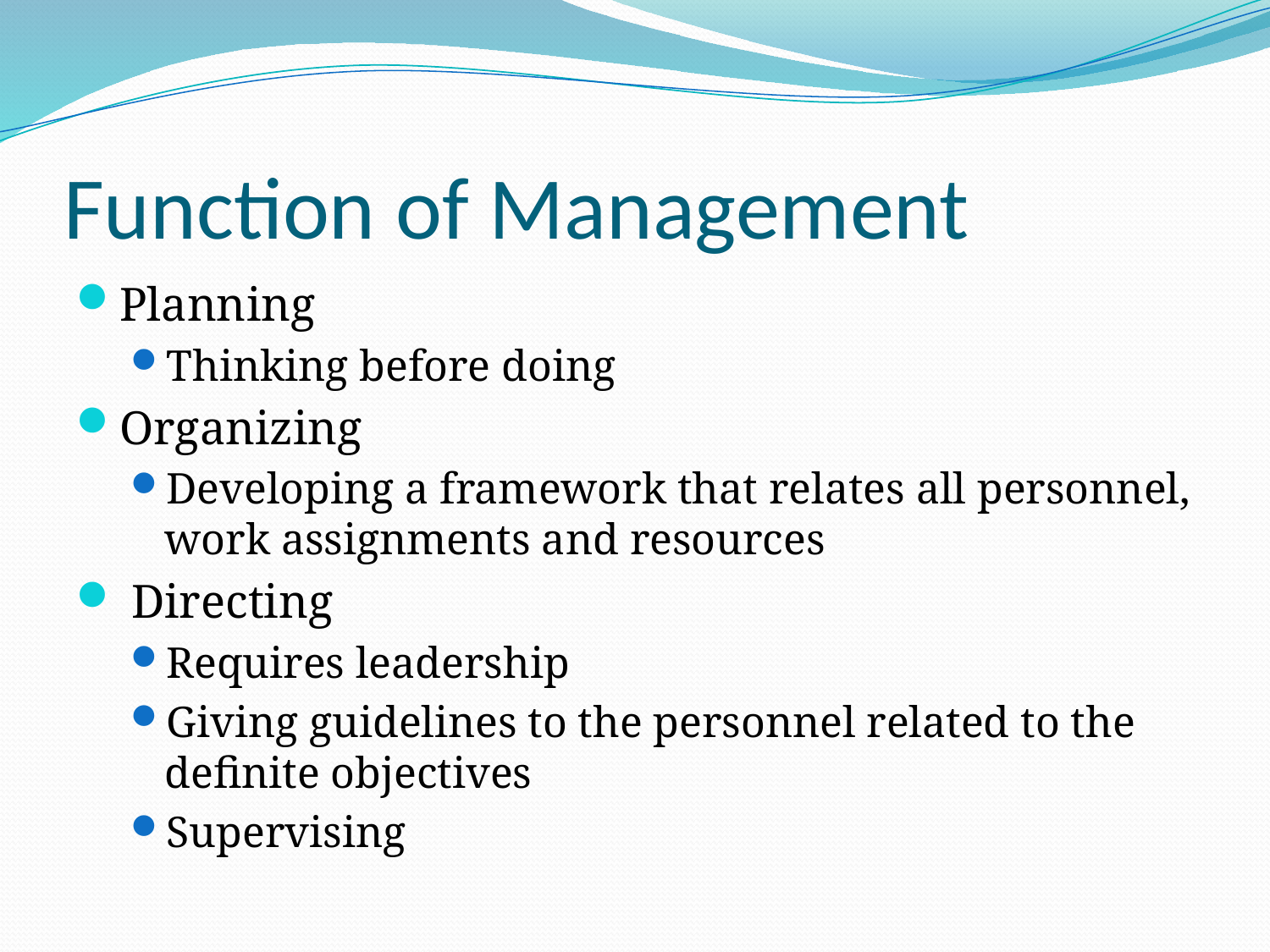

# Function of Management
Planning
Thinking before doing
Organizing
Developing a framework that relates all personnel, work assignments and resources
 Directing
Requires leadership
Giving guidelines to the personnel related to the definite objectives
Supervising